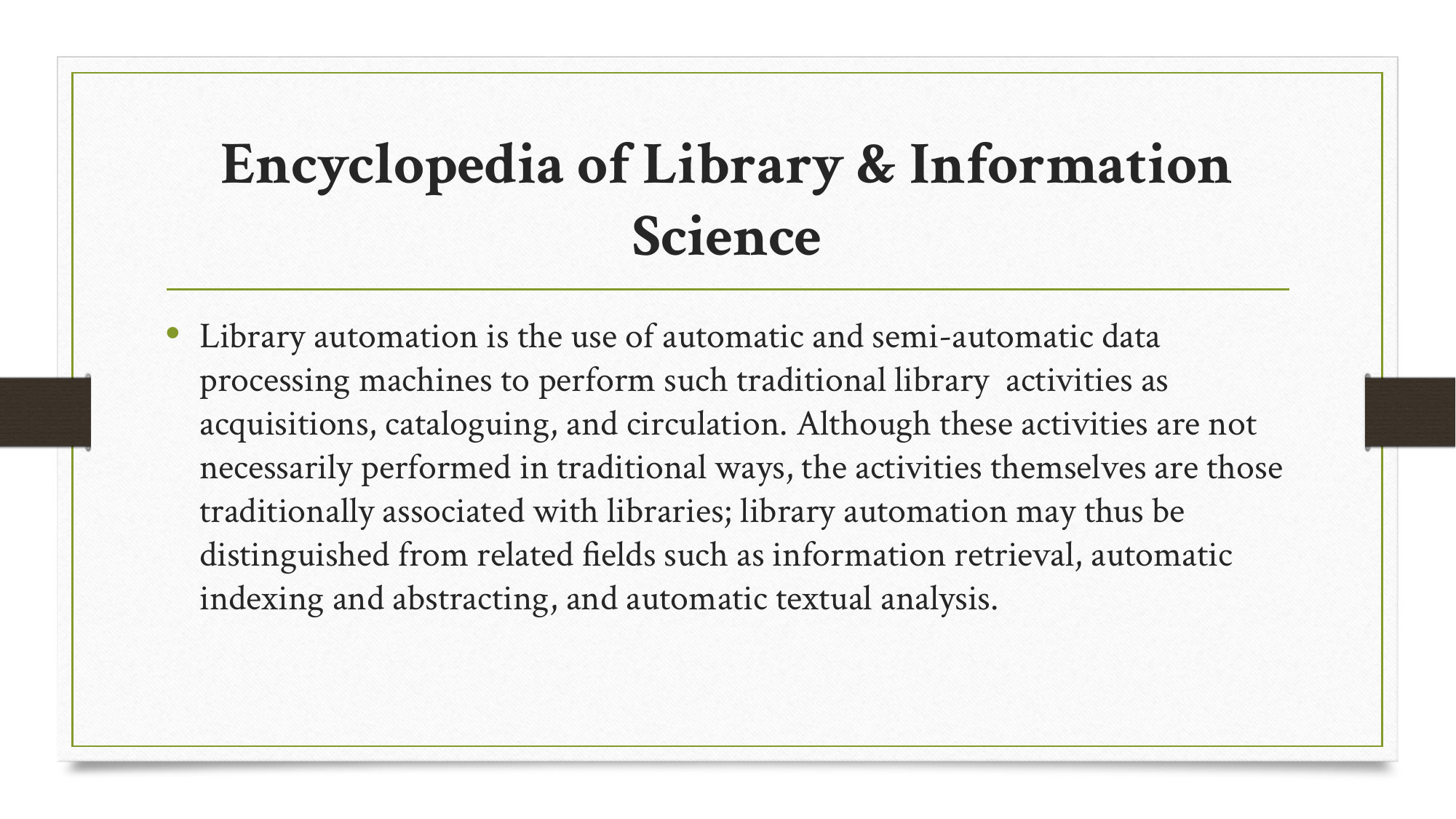

# Encyclopedia of Library & Information Science
Library automation is the use of automatic and semi-automatic data processing machines to perform such traditional library  activities as acquisitions, cataloguing, and circulation. Although these activities are not necessarily performed in traditional ways, the activities themselves are those traditionally associated with libraries; library automation may thus be distinguished from related fields such as information retrieval, automatic indexing and abstracting, and automatic textual analysis.